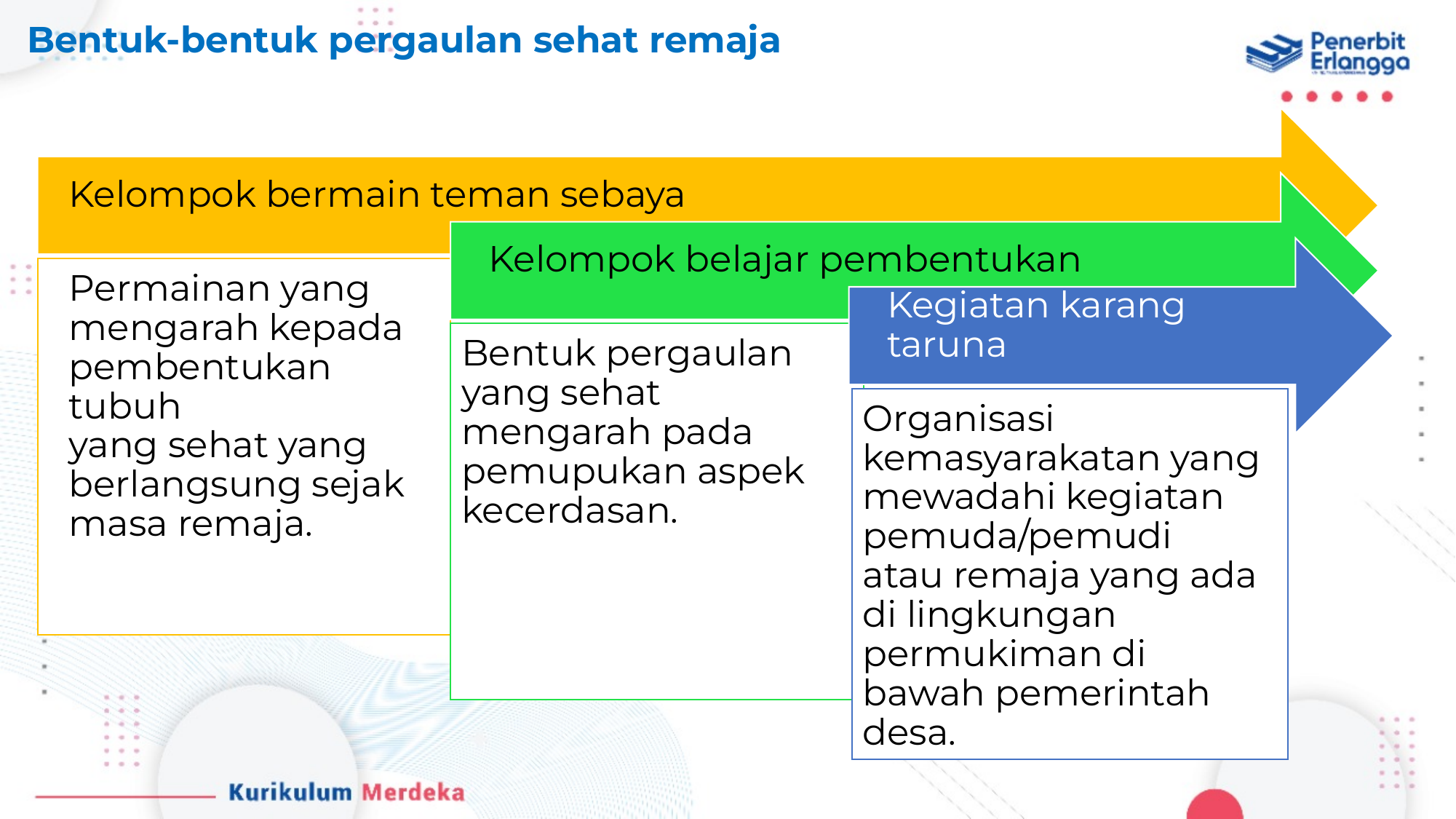

Bentuk-bentuk pergaulan sehat remaja
Kelompok bermain teman sebaya
Permainan yang mengarah kepada pembentukan tubuh
yang sehat yang berlangsung sejak masa remaja.
Kelompok belajar pembentukan
Bentuk pergaulan yang sehat mengarah pada pemupukan aspek kecerdasan.
Kegiatan karang taruna
Organisasi kemasyarakatan yang mewadahi kegiatan pemuda/pemudi
atau remaja yang ada di lingkungan permukiman di bawah pemerintah desa.